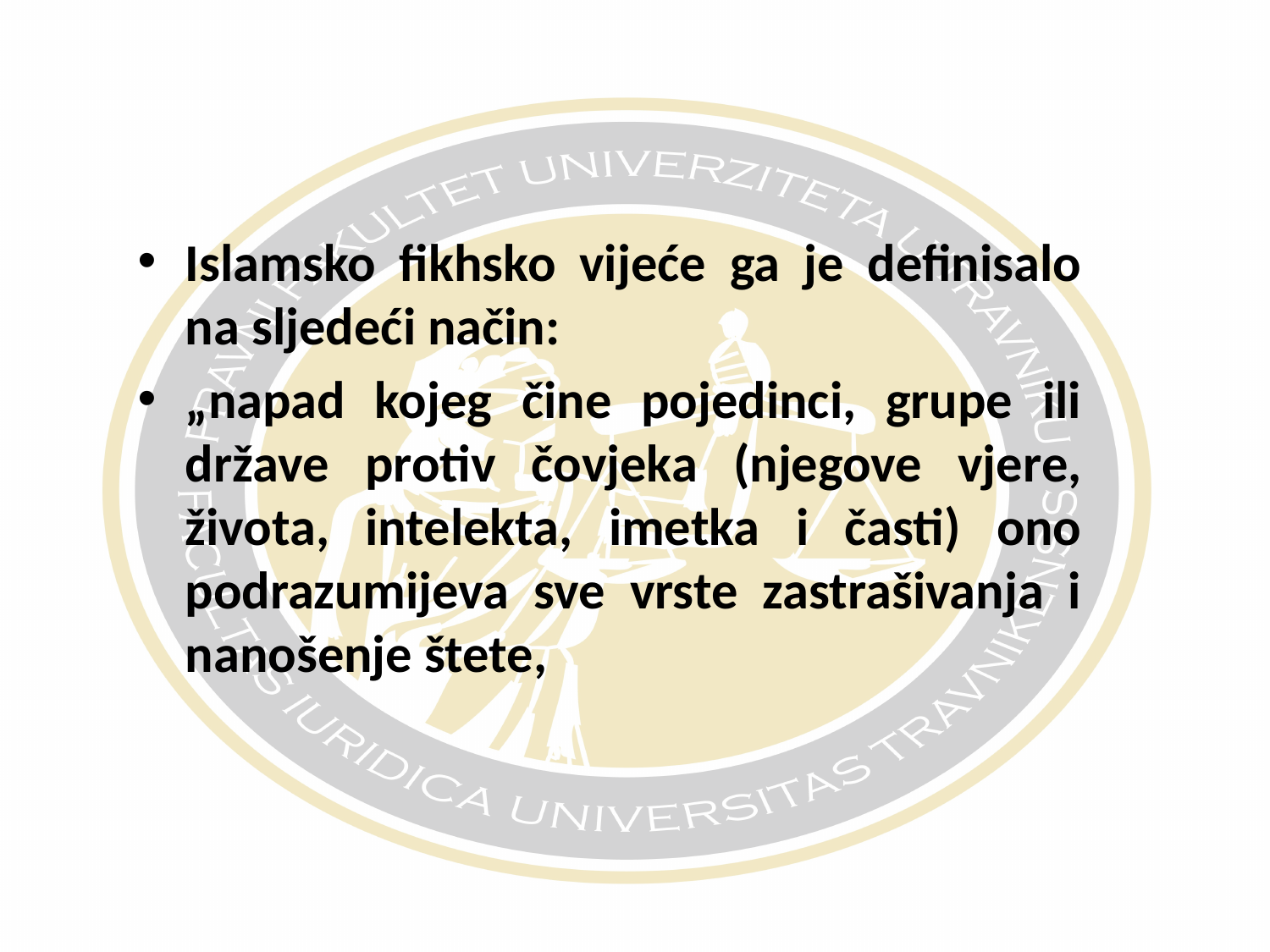

#
Islamsko fikhsko vijeće ga je definisalo na sljedeći način:
„napad kojeg čine pojedinci, grupe ili države protiv čovjeka (njegove vjere, života, intelekta, imetka i časti) ono podrazumijeva sve vrste zastrašivanja i nanošenje štete,